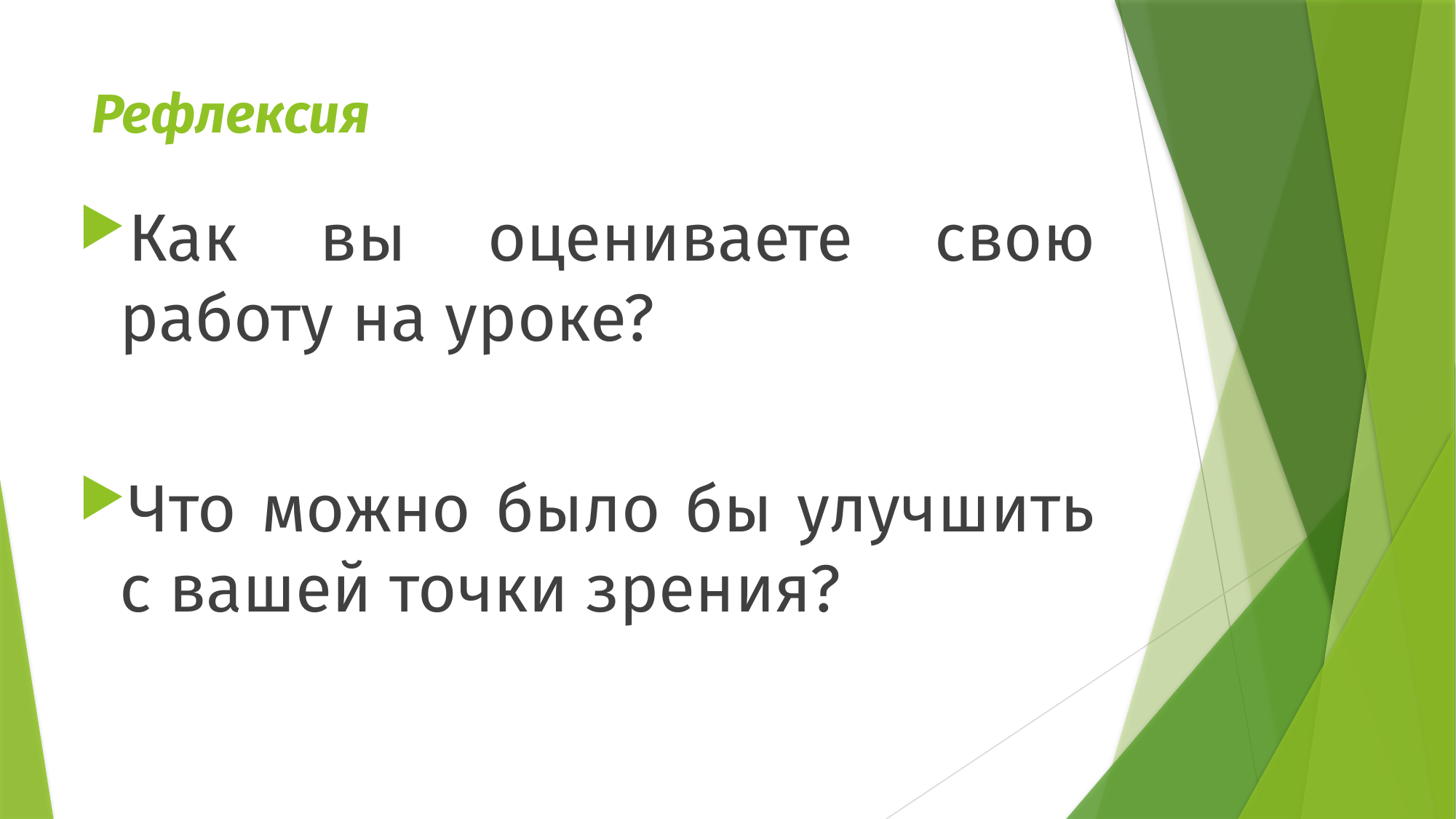

# Рефлексия
Как вы оцениваете свою работу на уроке?

Что можно было бы улучшить с вашей точки зрения?